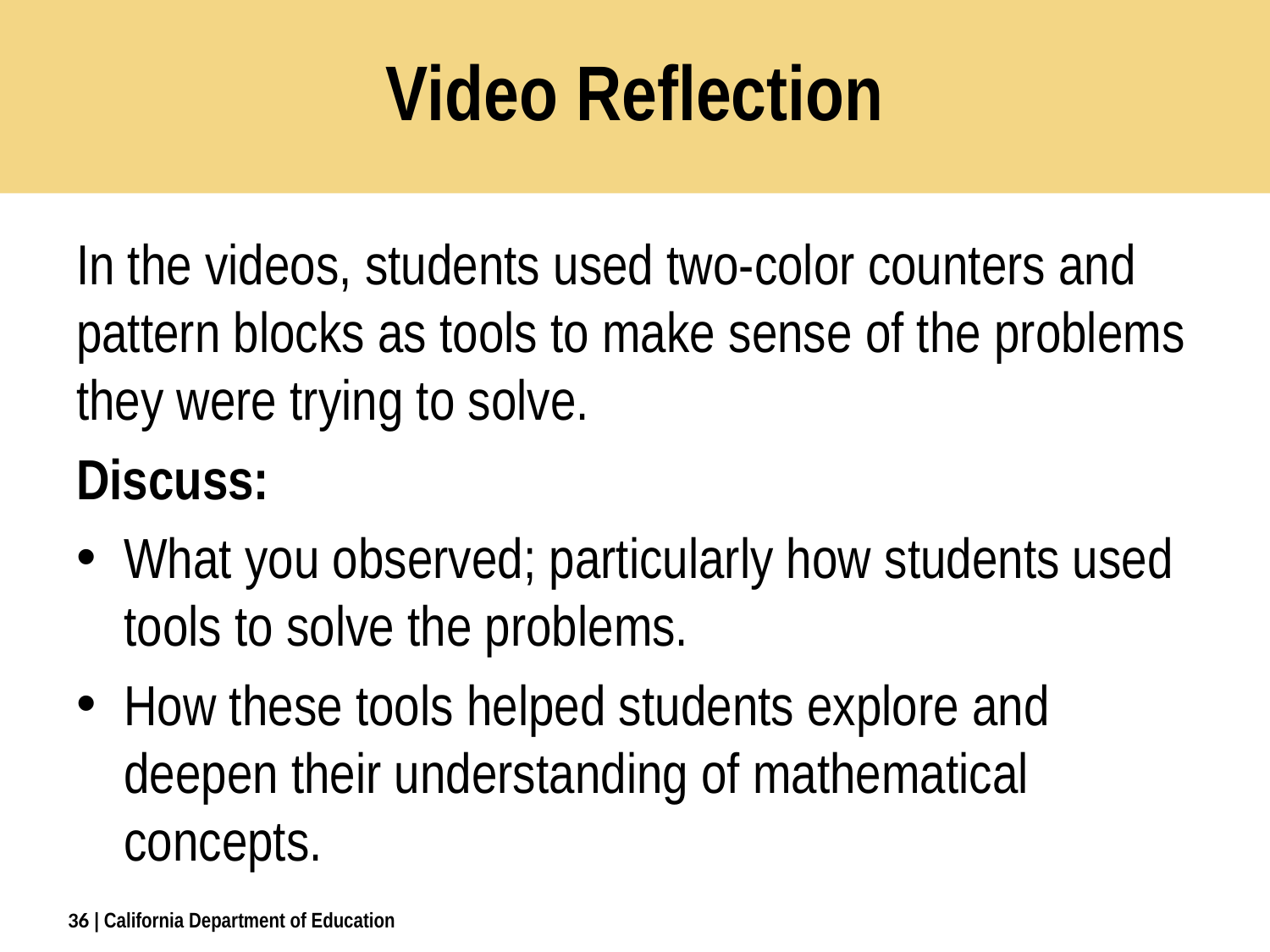

# Video Reflection
In the videos, students used two-color counters and pattern blocks as tools to make sense of the problems they were trying to solve.
Discuss:
What you observed; particularly how students used tools to solve the problems.
How these tools helped students explore and deepen their understanding of mathematical concepts.
36
| California Department of Education